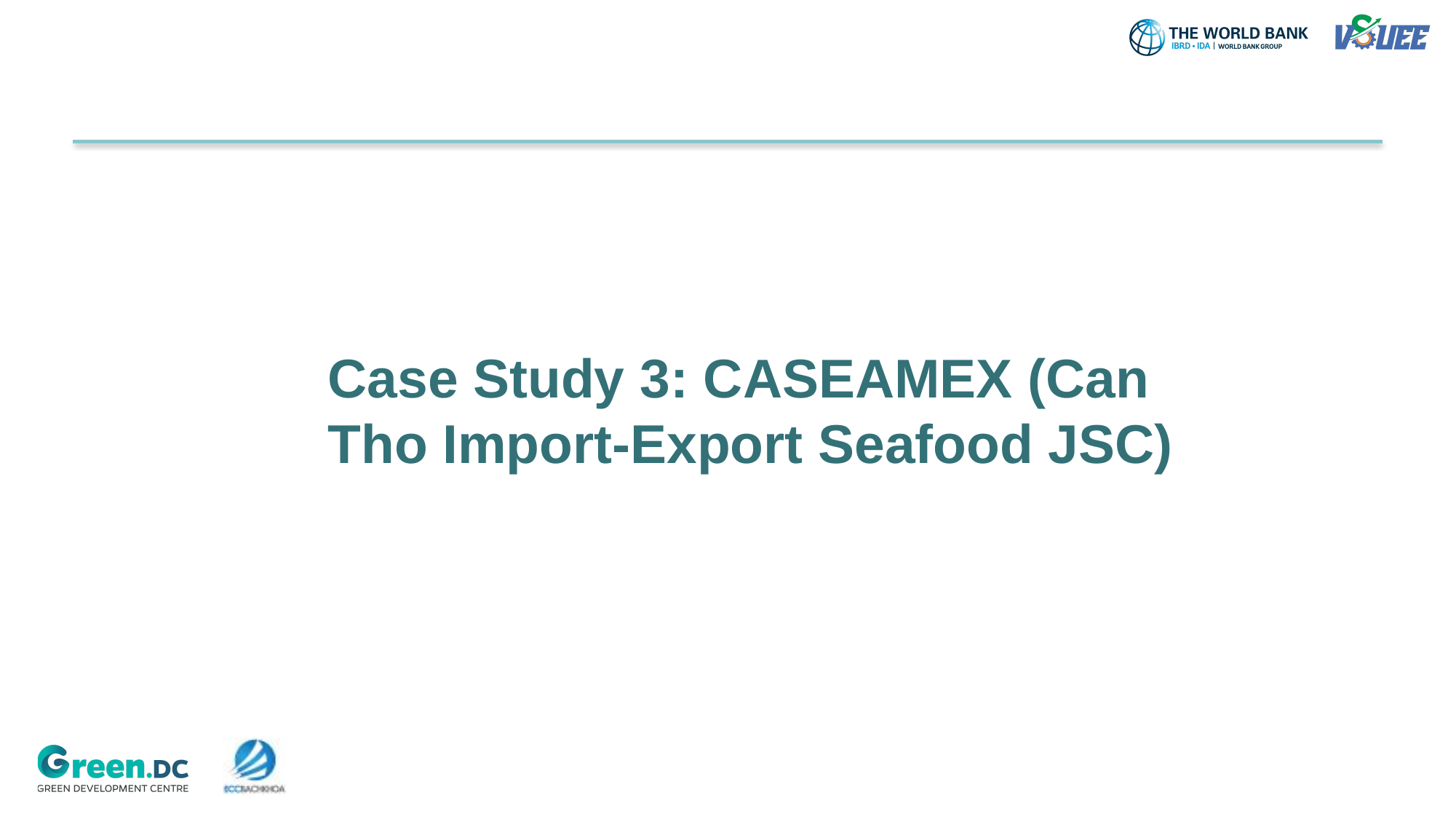

Case Study 3: CASEAMEX (Can Tho Import-Export Seafood JSC)